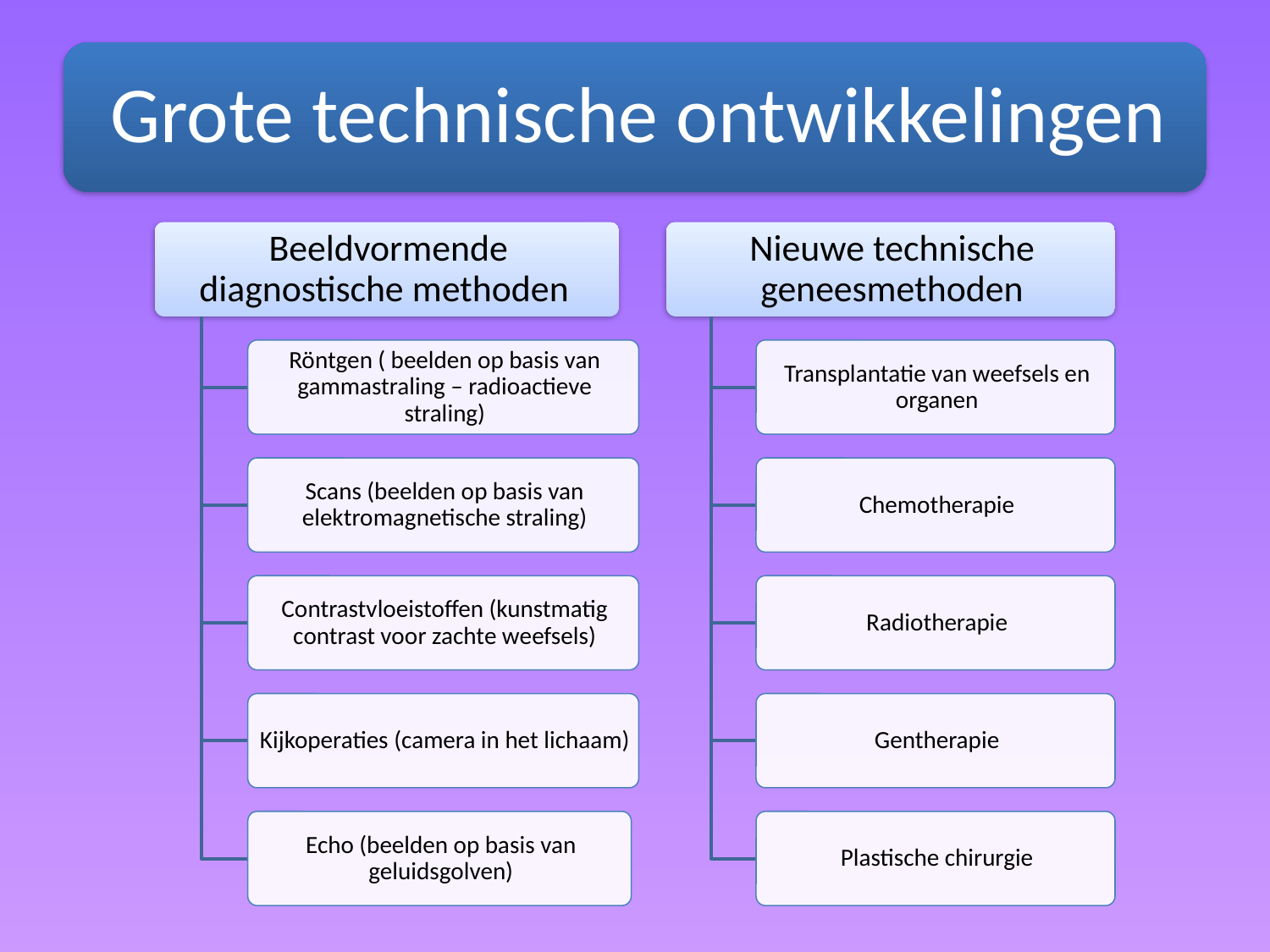

Grote technische ontwikkelingen
Beeldvormende diagnostische methoden
Röntgen ( beelden op basis van gammastraling – radioactieve straling)
Scans (beelden op basis van elektromagnetische straling)
Contrastvloeistoffen (kunstmatig contrast voor zachte weefsels)
Kijkoperaties (camera in het lichaam)
Echo (beelden op basis van geluidsgolven)
Nieuwe technische geneesmethoden
Transplantatie van weefsels en organen
Chemotherapie
Radiotherapie
Gentherapie
Plastische chirurgie